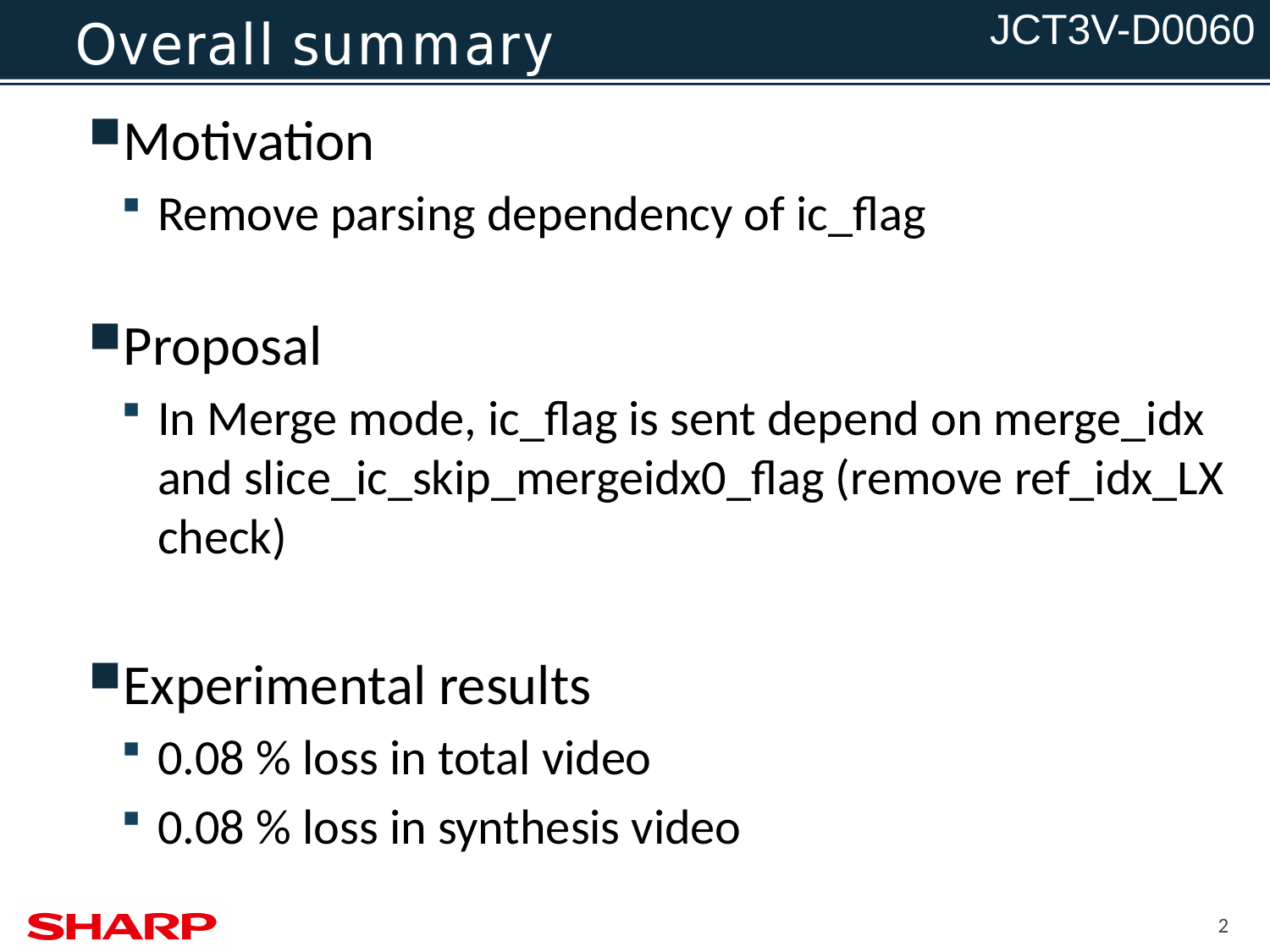

# Overall summary
Motivation
Remove parsing dependency of ic_flag

Proposal
In Merge mode, ic_flag is sent depend on merge_idx and slice_ic_skip_mergeidx0_flag (remove ref_idx_LX check)

Experimental results
0.08 % loss in total video
0.08 % loss in synthesis video

2